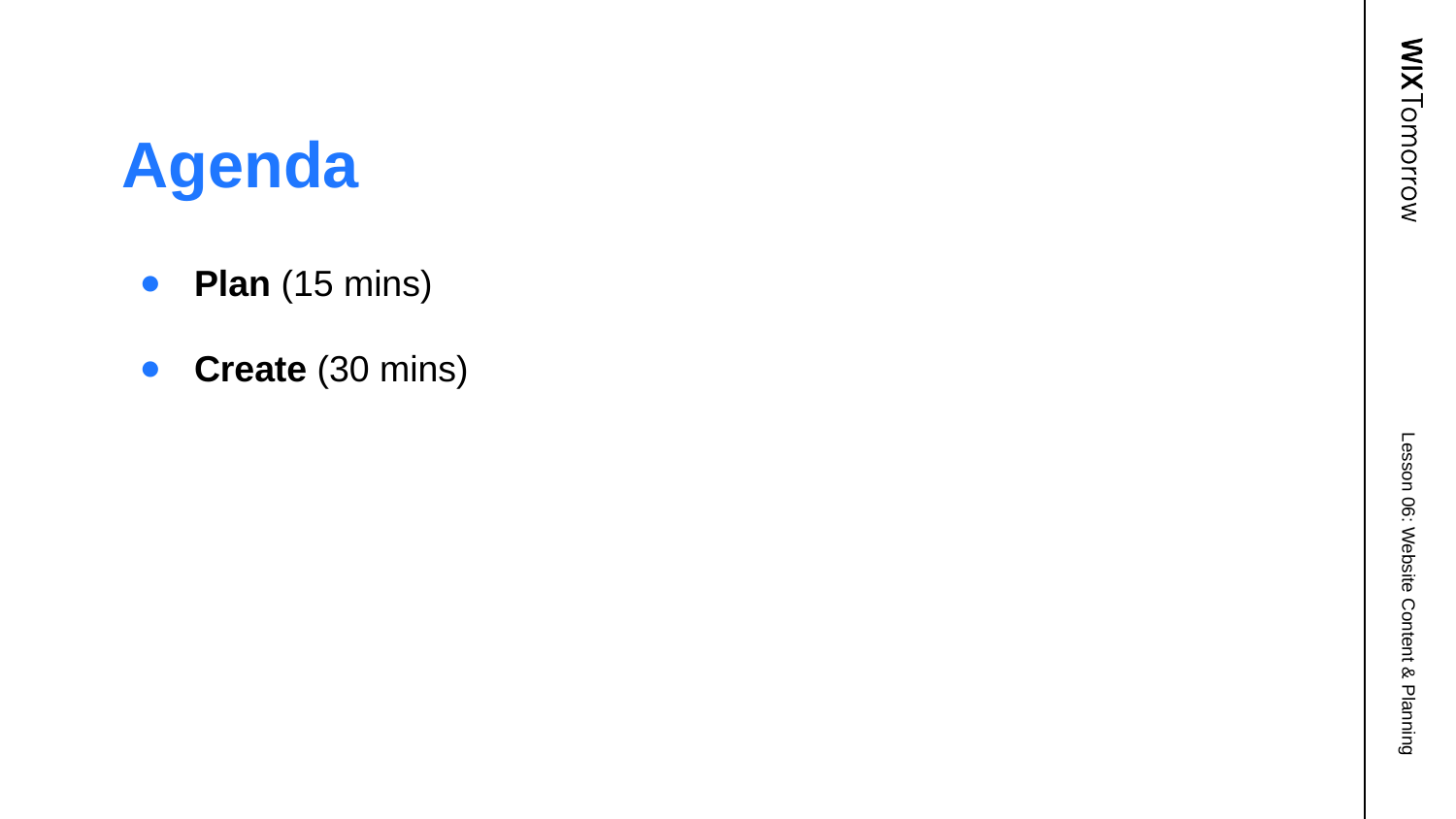

# Agenda
Plan (15 mins)
Create (30 mins)